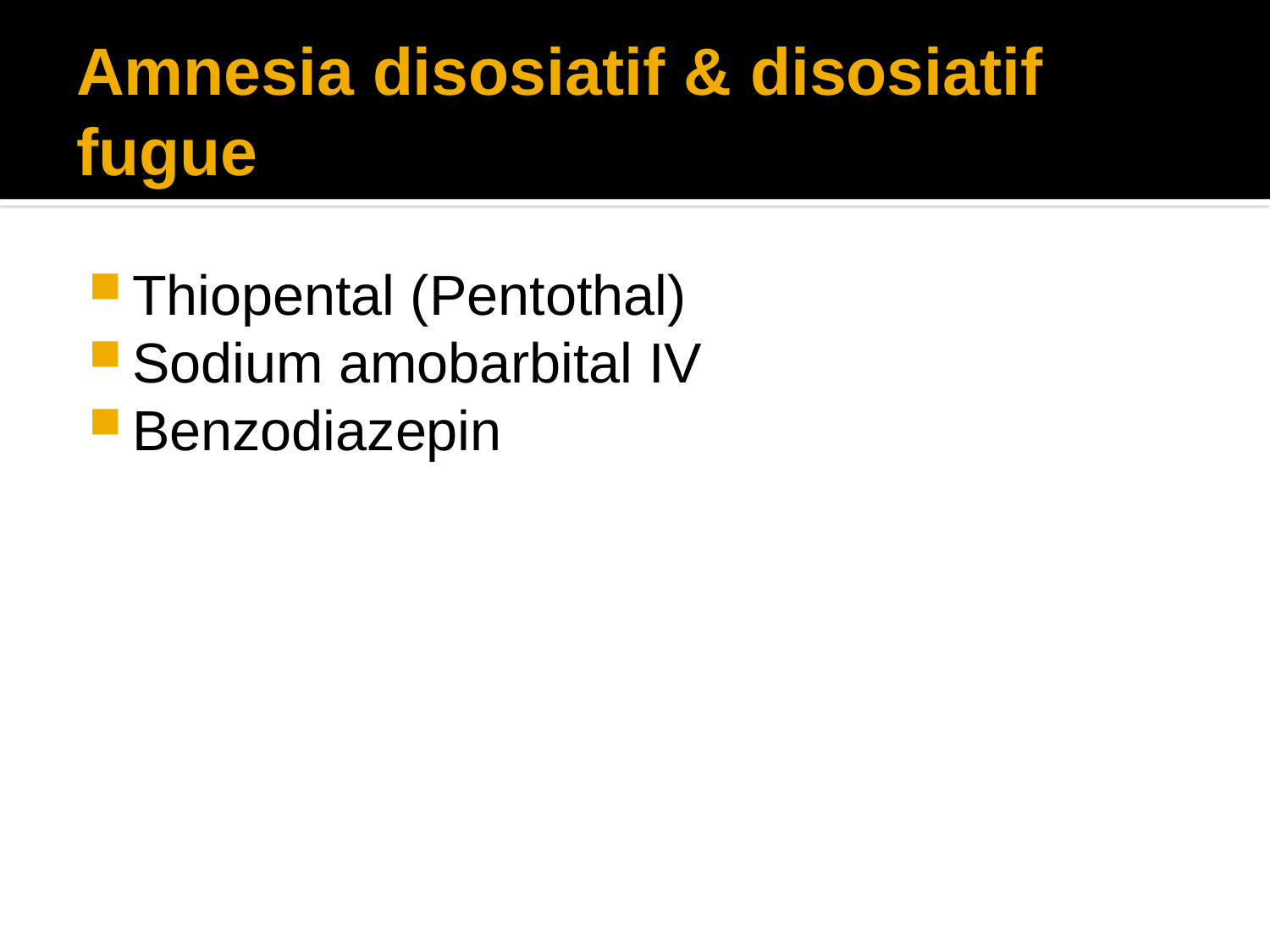

# Amnesia disosiatif & disosiatif fugue
Thiopental (Pentothal)
Sodium amobarbital IV
Benzodiazepin